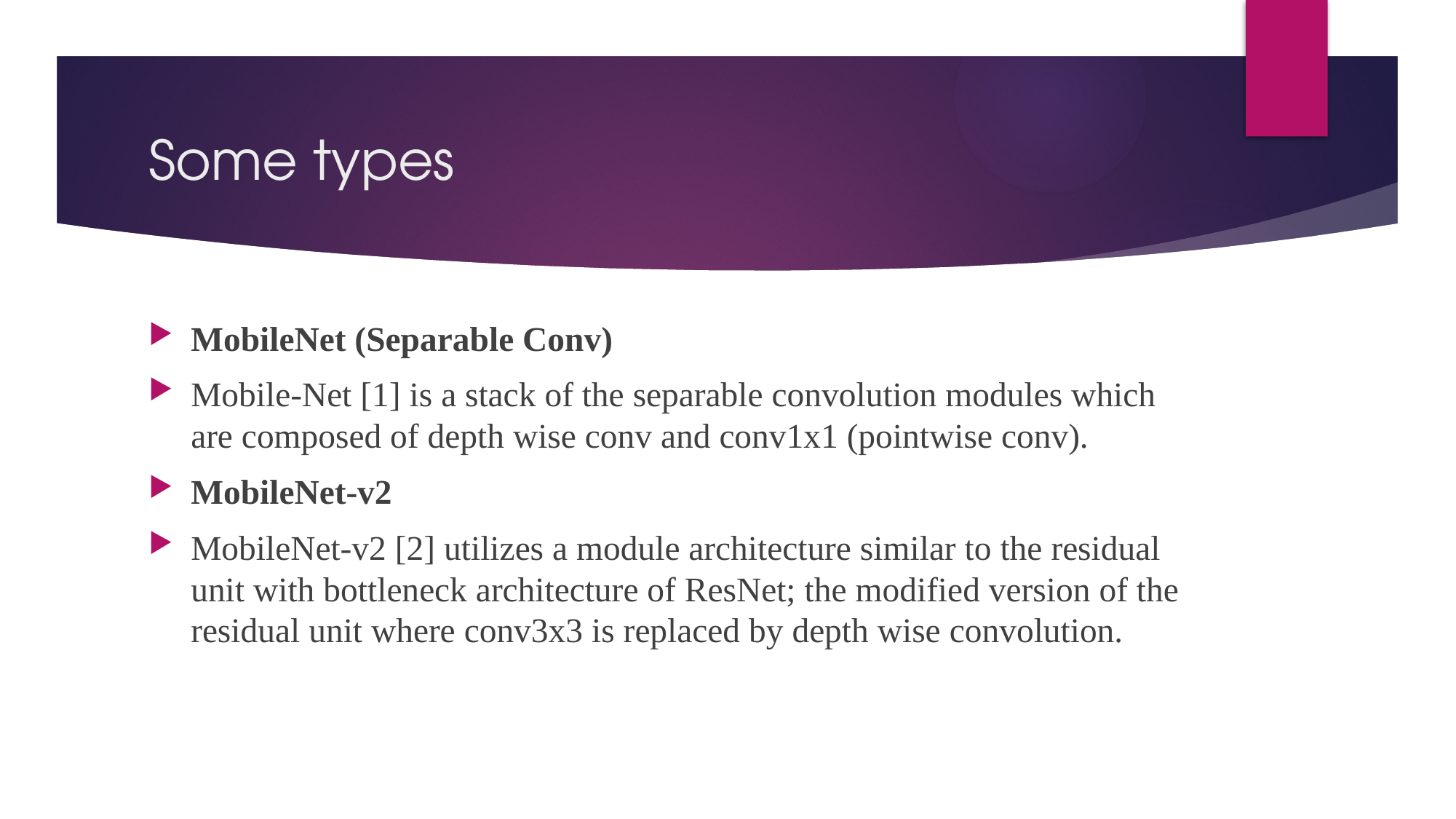

# Some types
MobileNet (Separable Conv)
Mobile-Net [1] is a stack of the separable convolution modules which are composed of depth wise conv and conv1x1 (pointwise conv).
MobileNet-v2
MobileNet-v2 [2] utilizes a module architecture similar to the residual unit with bottleneck architecture of ResNet; the modified version of the residual unit where conv3x3 is replaced by depth wise convolution.